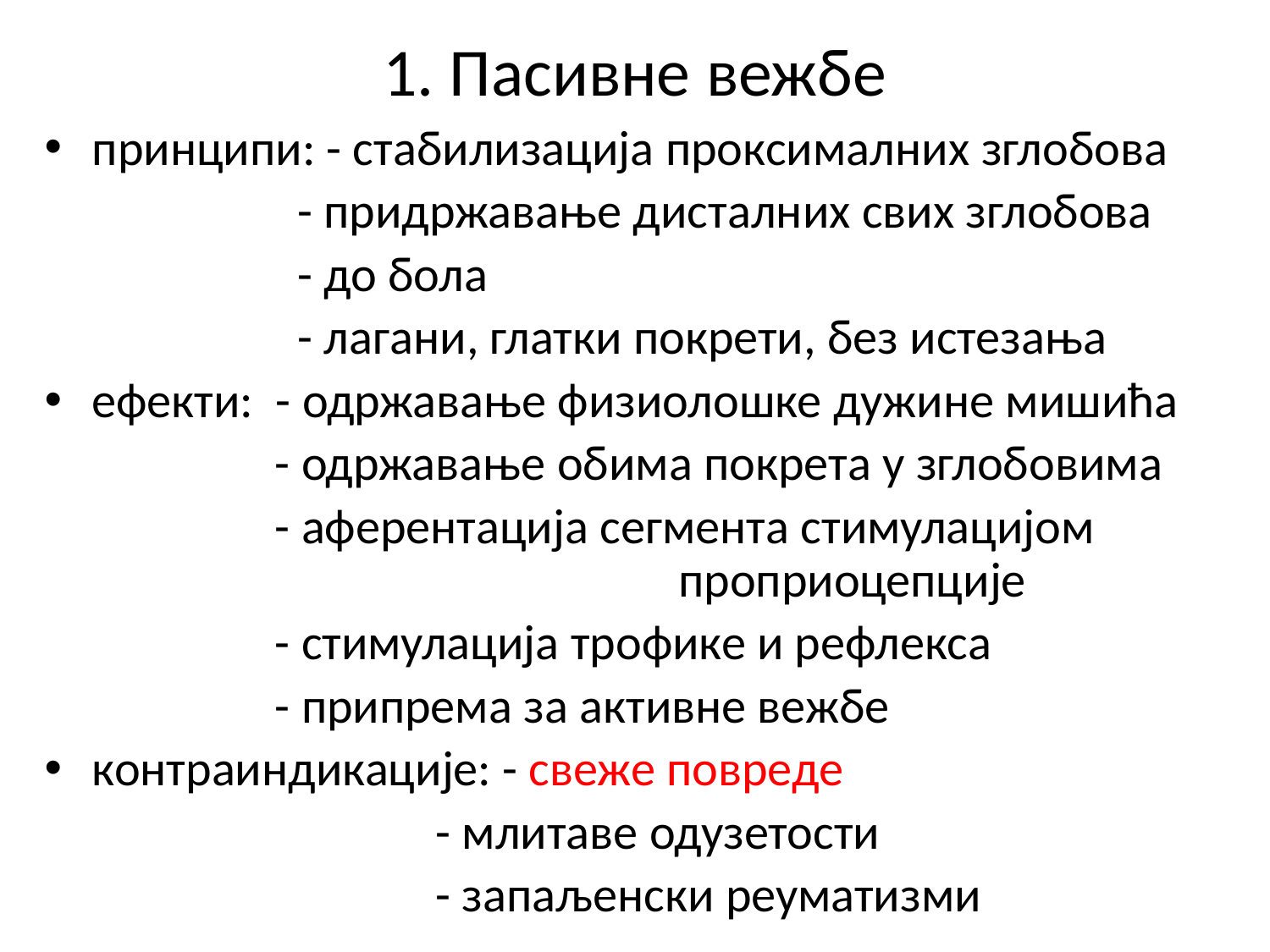

# 1. Пасивне вежбе
принципи: - стабилизација проксималних зглобова
		       - придржавање дисталних свих зглобова
		       - до бола
		       - лагани, глатки покрети, без истезања
ефекти:  - одржавање физиолошке дужине мишића
		     - одржавање обима покрета у зглобовима
		     - аферентација сегмента стимулацијом  		         	          	       проприоцепције
		     - стимулација трофике и рефлекса
		     - припрема за активне вежбе
контраиндикације: - свеже повреде
			        - млитаве одузетости
			        - запаљенски реуматизми